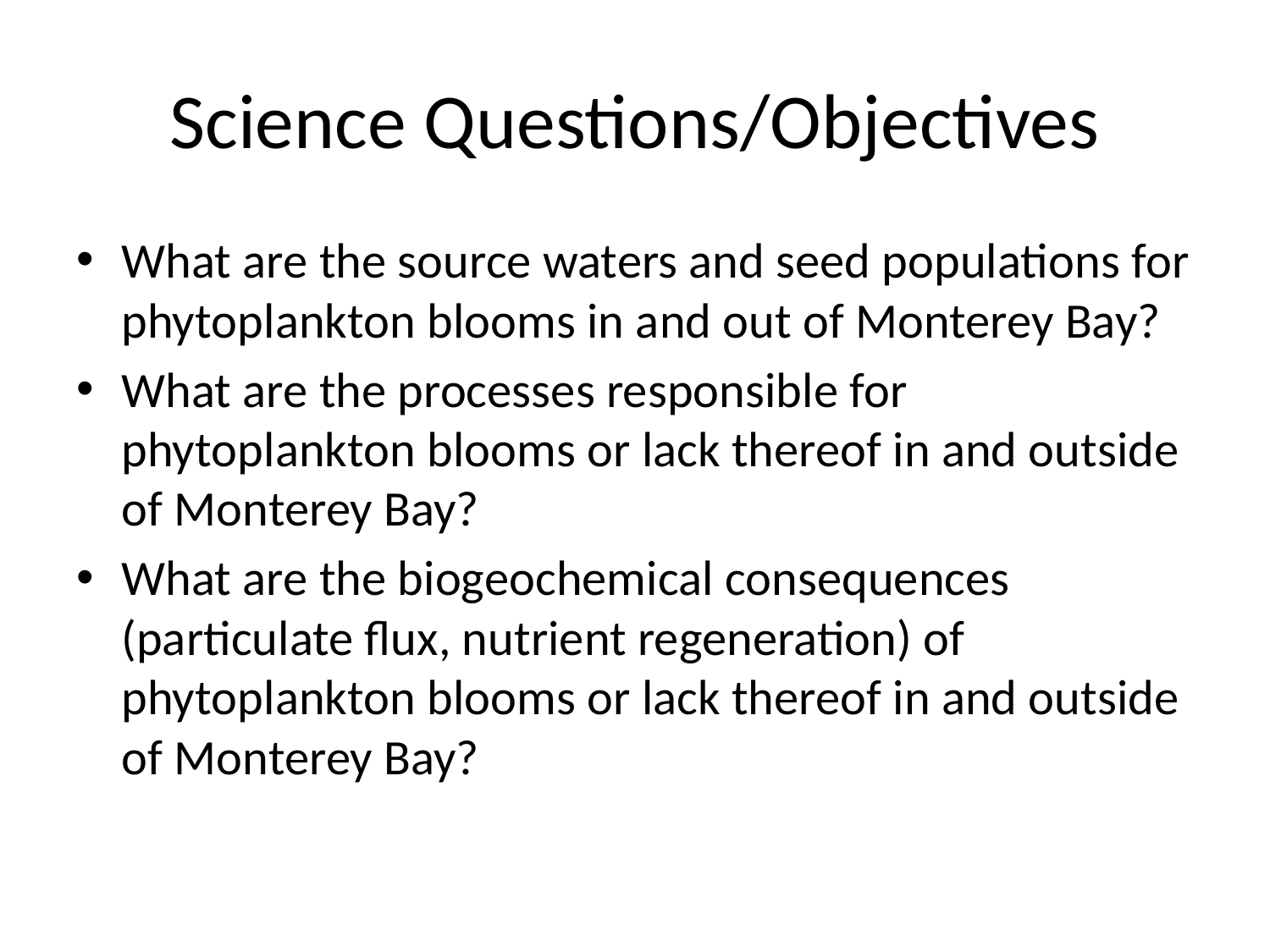

# Science Questions/Objectives
What are the source waters and seed populations for phytoplankton blooms in and out of Monterey Bay?
What are the processes responsible for phytoplankton blooms or lack thereof in and outside of Monterey Bay?
What are the biogeochemical consequences (particulate flux, nutrient regeneration) of phytoplankton blooms or lack thereof in and outside of Monterey Bay?